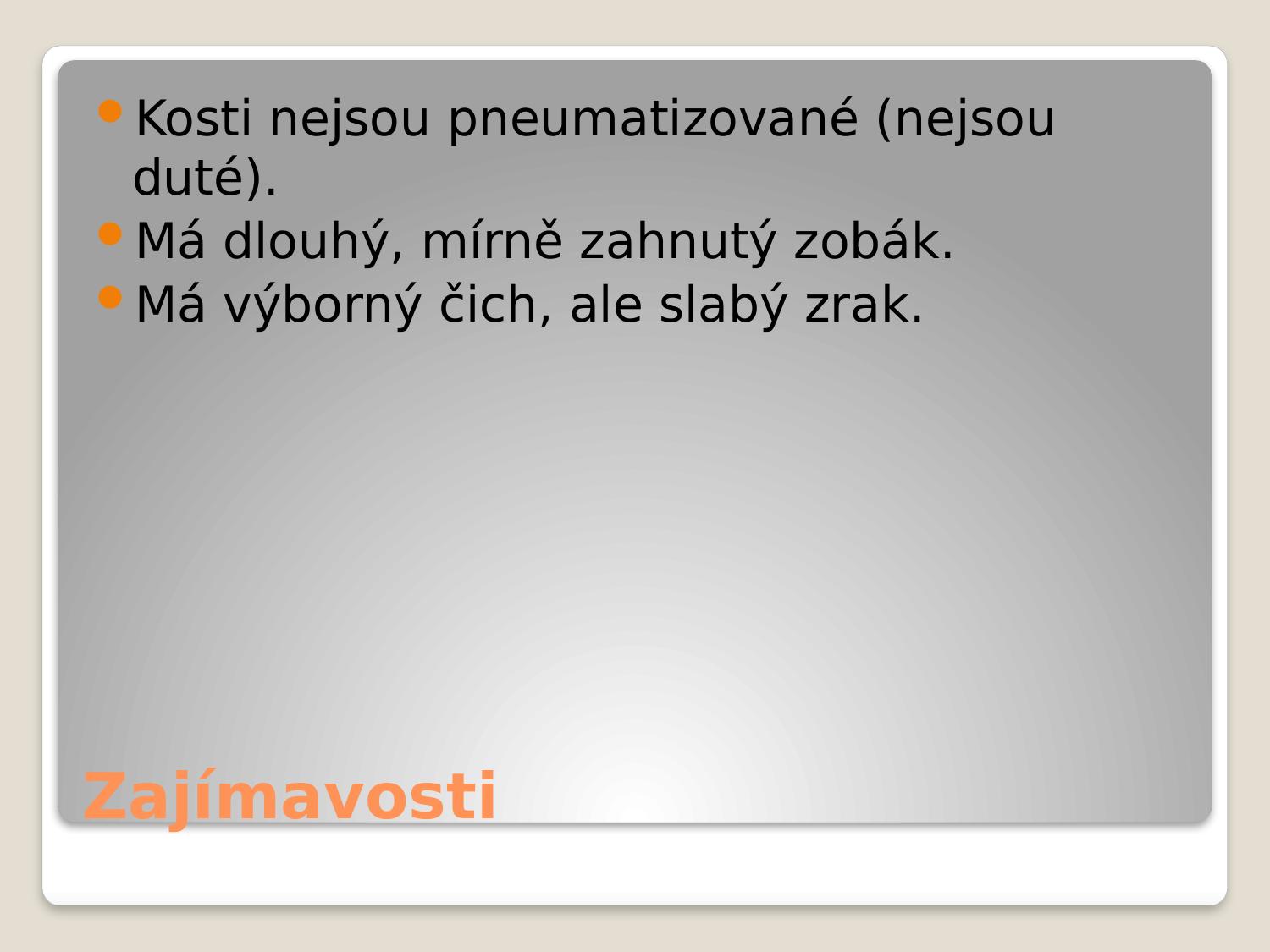

Kosti nejsou pneumatizované (nejsou duté).
Má dlouhý, mírně zahnutý zobák.
Má výborný čich, ale slabý zrak.

# Zajímavosti